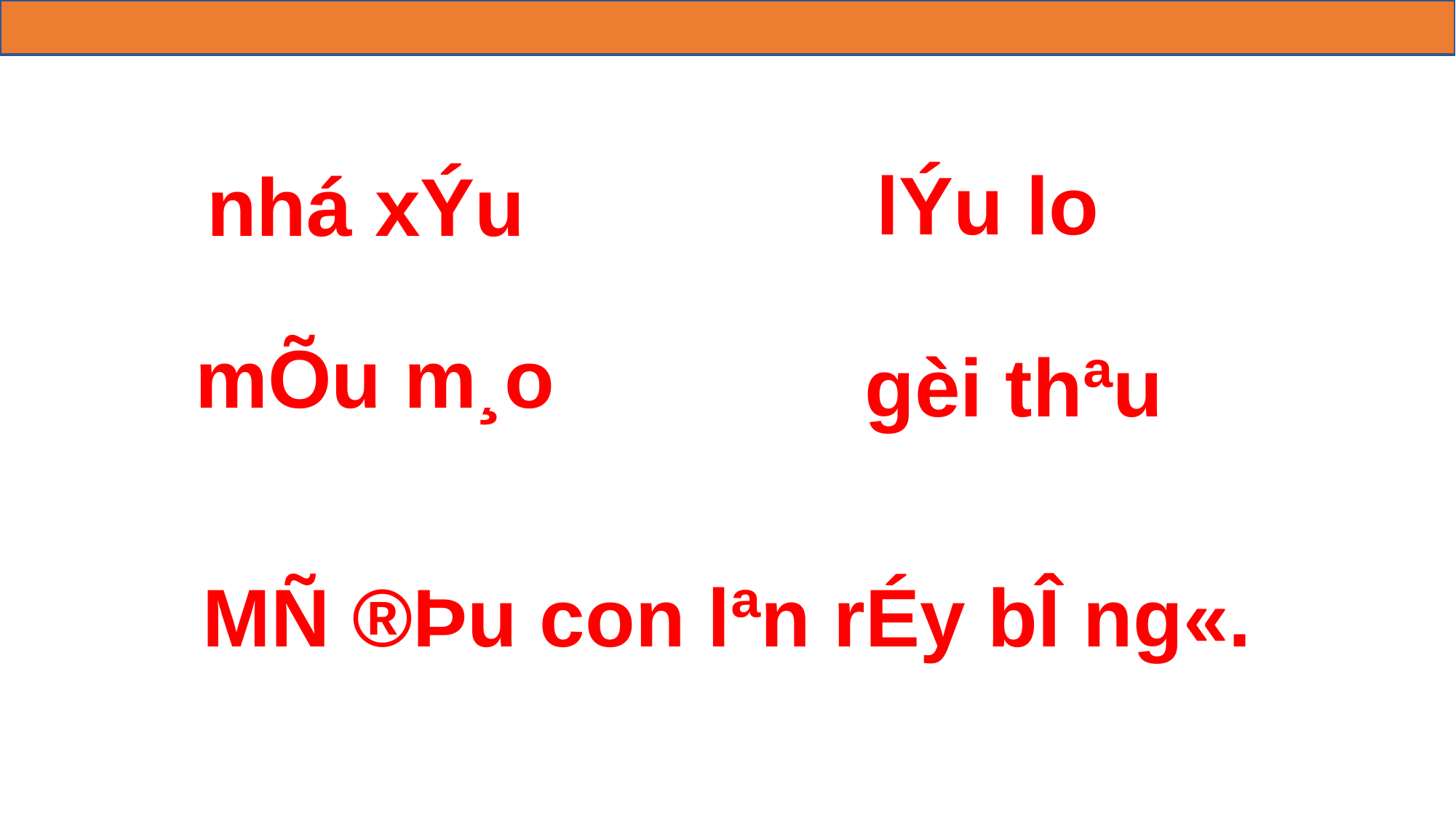

lÝu lo
nhá xÝu
mÕu m¸o
gèi thªu
MÑ ®Þu con lªn rÉy bÎ ng«.